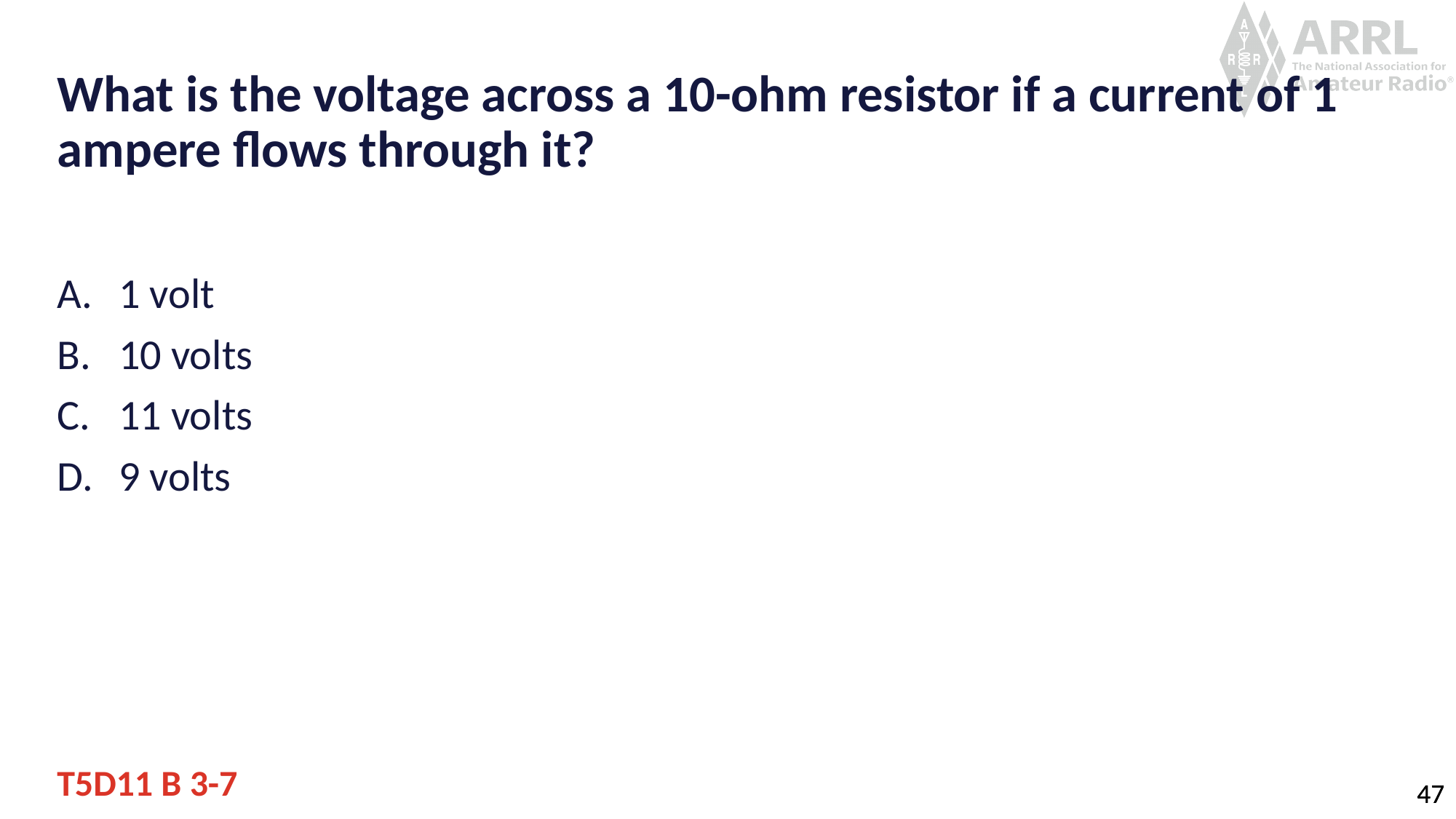

# What is the voltage across a 10-ohm resistor if a current of 1 ampere flows through it?
1 volt
10 volts
11 volts
9 volts
T5D11 B 3-7